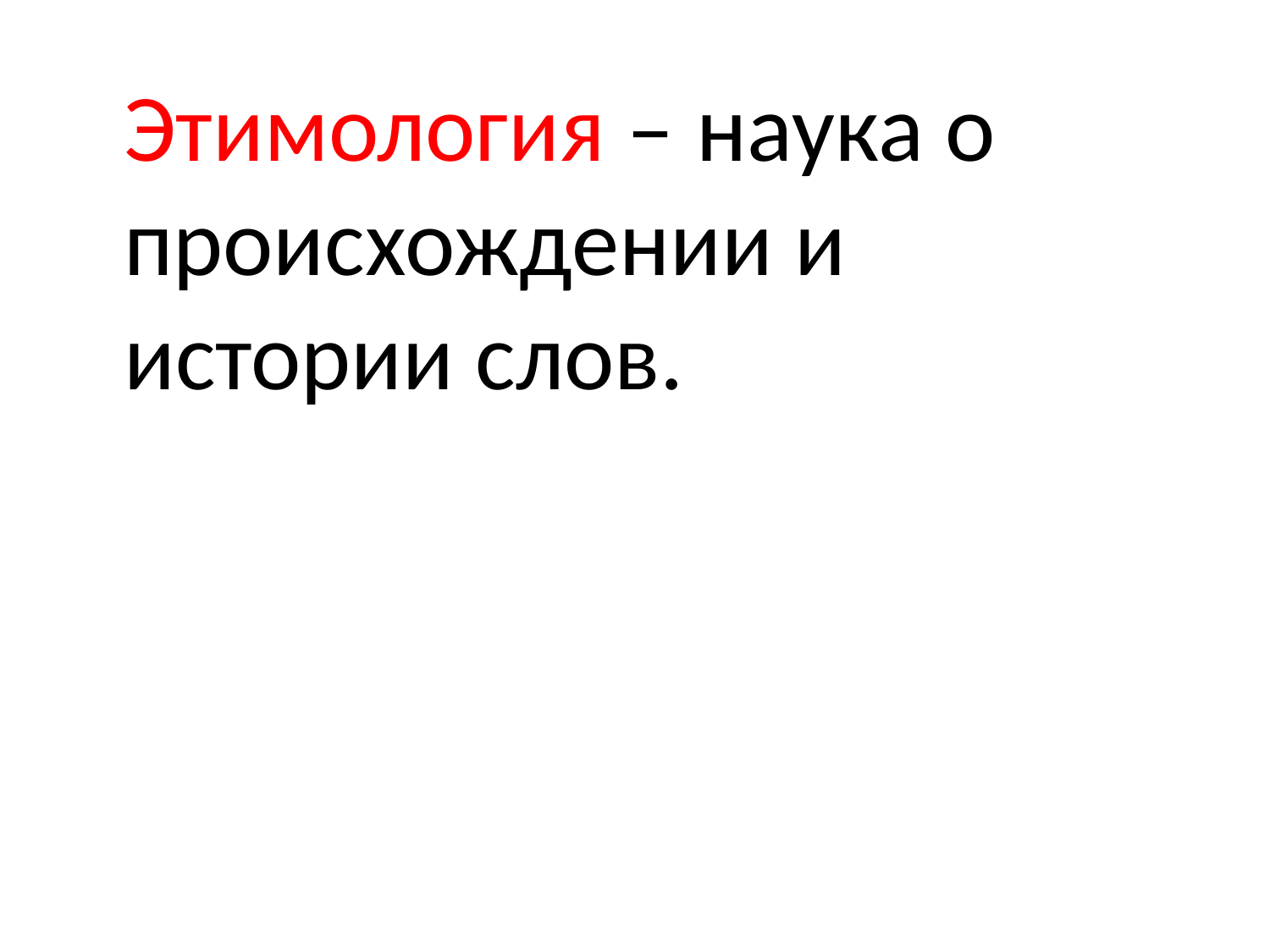

Этимология – наука о происхождении и истории слов.